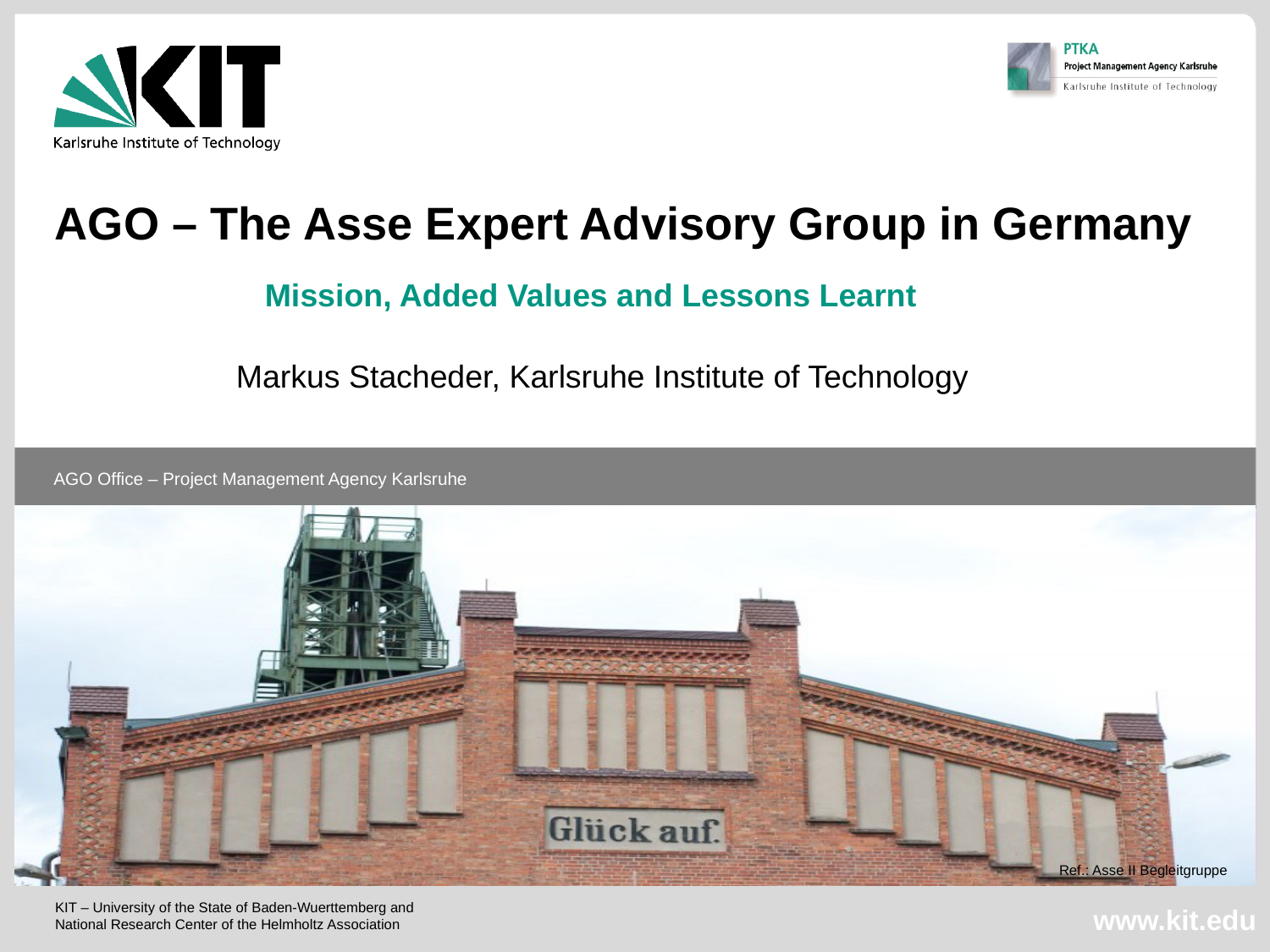

AGO – The Asse Expert Advisory Group in Germany
Mission, Added Values and Lessons Learnt

Markus Stacheder, Karlsruhe Institute of Technology
Ref.: Asse II Begleitgruppe